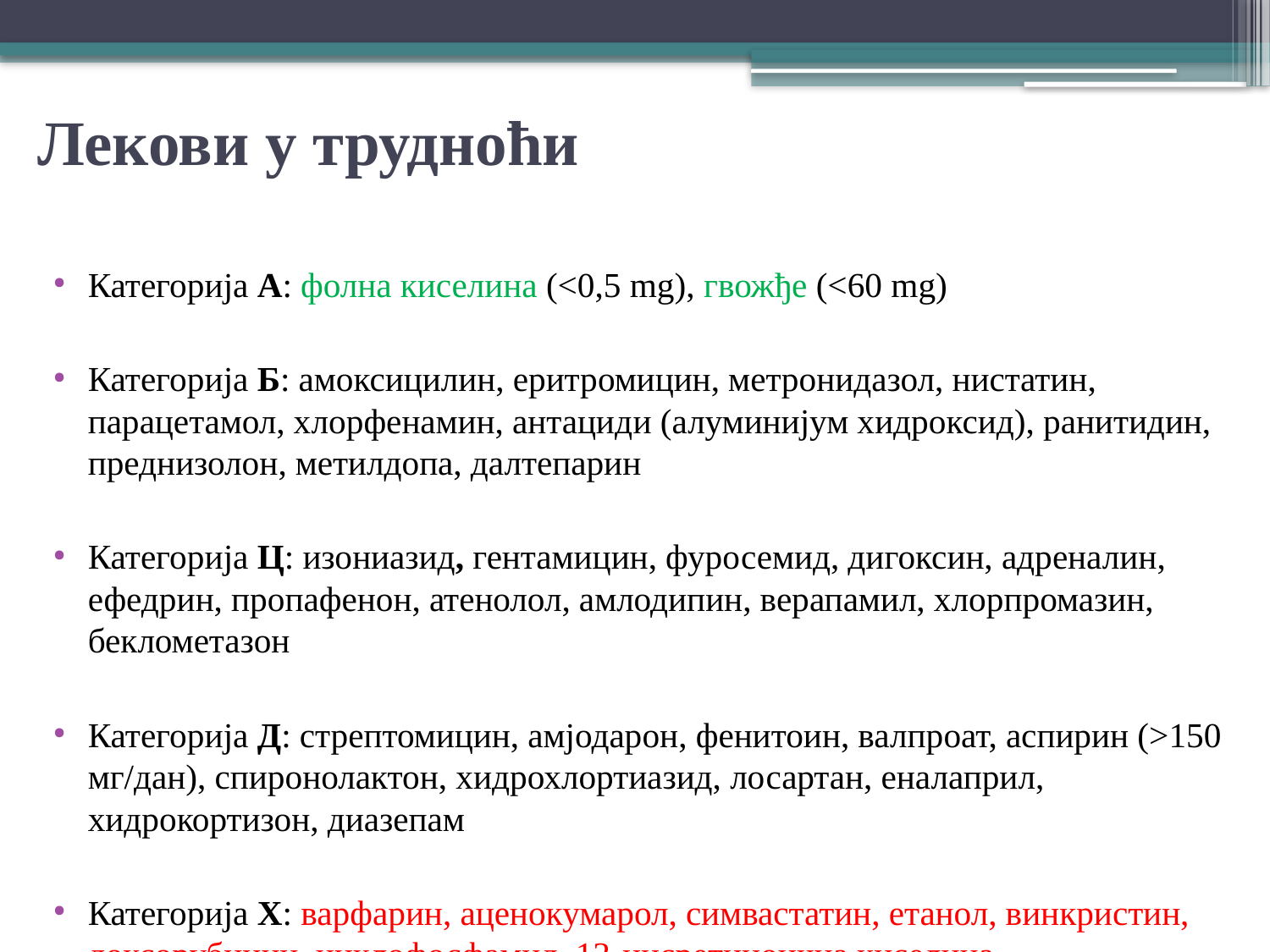

# Лекови у трудноћи
Категорија А: фолна киселина (<0,5 mg), гвожђе (<60 mg)

Категорија Б: амоксицилин, еритромицин, метронидазол, нистатин, парацетамол, хлорфенамин, антациди (алуминијум хидроксид), ранитидин, преднизолон, метилдопа, далтепарин

Категорија Ц: изониазид, гентамицин, фуросемид, дигоксин, адреналин, ефедрин, пропафенон, атенолол, амлодипин, верапамил, хлорпромазин, беклометазон

Категорија Д: стрептомицин, амјодарон, фенитоин, валпроат, аспирин (>150 мг/дан), спиронолактон, хидрохлортиазид, лосартан, еналаприл, хидрокортизон, диазепам

Категорија Х: варфарин, аценокумарол, симвастатин, етанол, винкристин, доксорубицин, циклофосфамид, 13-цисретиноична киселина